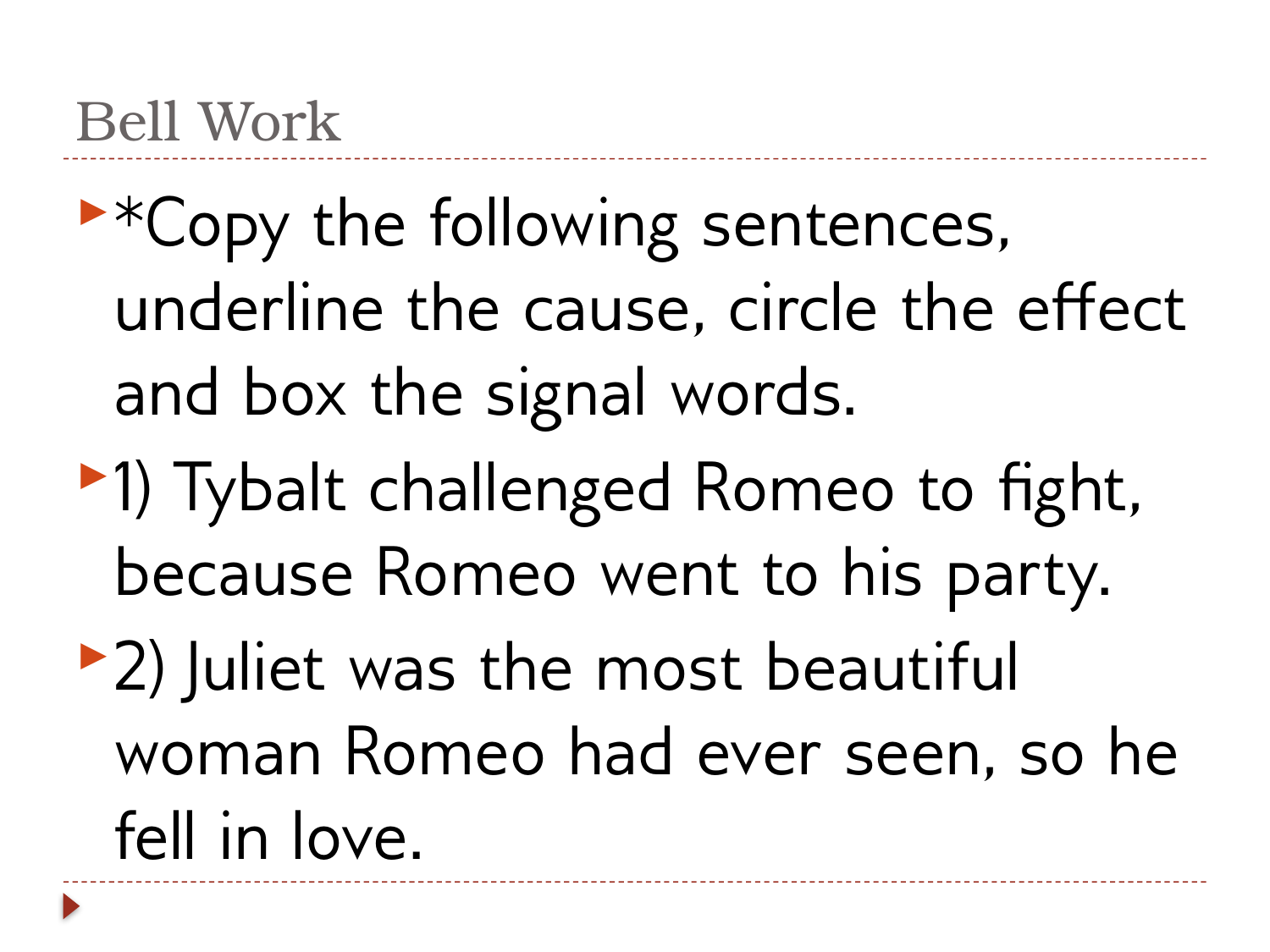

# Bell Work
*Copy the following sentences, underline the cause, circle the effect and box the signal words.
1) Tybalt challenged Romeo to fight, because Romeo went to his party.
2) Juliet was the most beautiful woman Romeo had ever seen, so he fell in love.